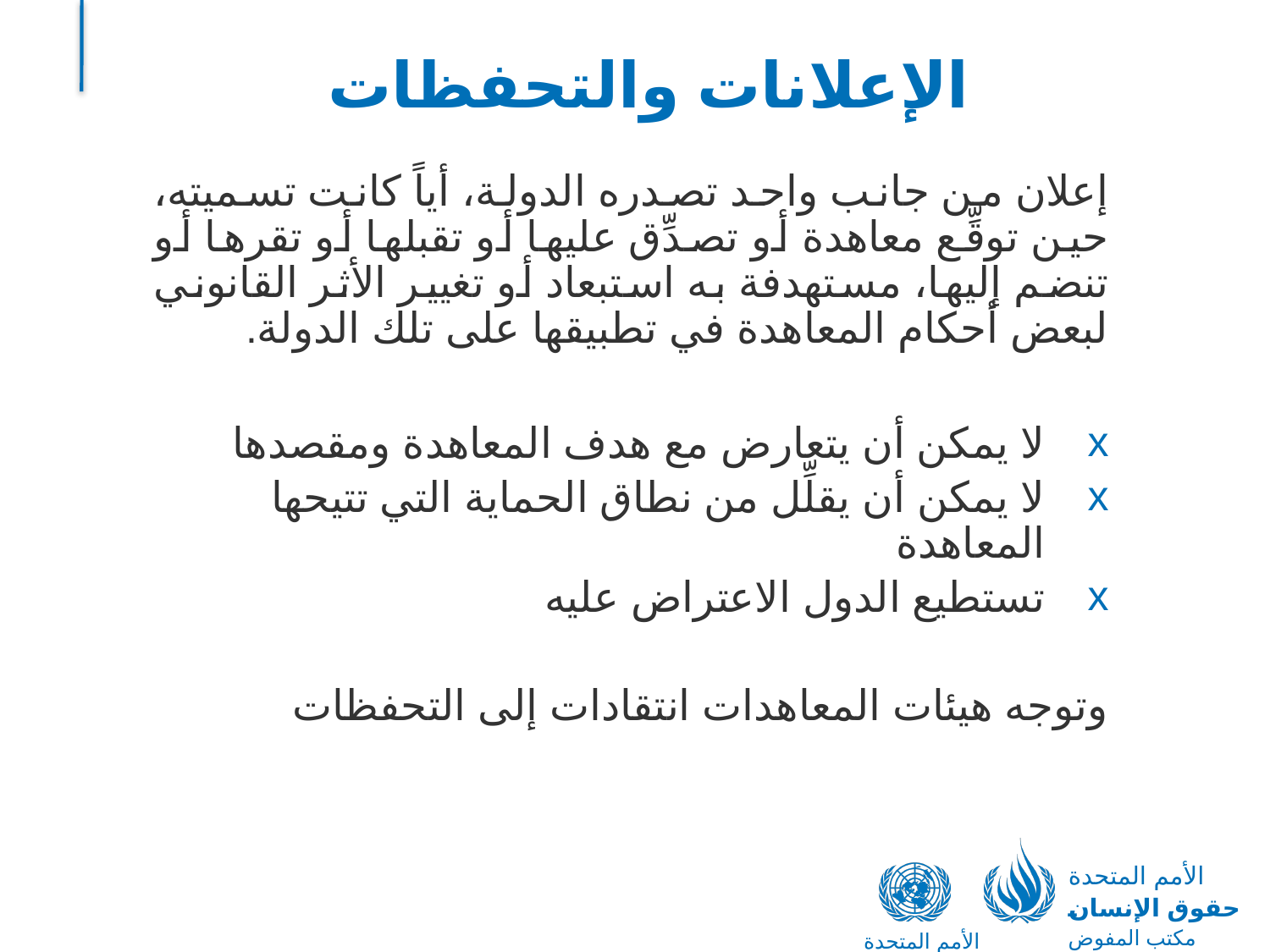

# الإعلانات والتحفظات
إعلان من جانب واحد تصدره الدولة، أياً كانت تسميته، حين توقِّع معاهدة أو تصدِّق عليها أو تقبلها أو تقرها أو تنضم إليها، مستهدفة به استبعاد أو تغيير الأثر القانوني لبعض أحكام المعاهدة في تطبيقها على تلك الدولة.

لا يمكن أن يتعارض مع هدف المعاهدة ومقصدها
لا يمكن أن يقلِّل من نطاق الحماية التي تتيحها المعاهدة
تستطيع الدول الاعتراض عليه

وتوجه هيئات المعاهدات انتقادات إلى التحفظات
الأمم المتحدة
حقوق الإنسان
مكتب المفوض السامي
الأمم المتحدة